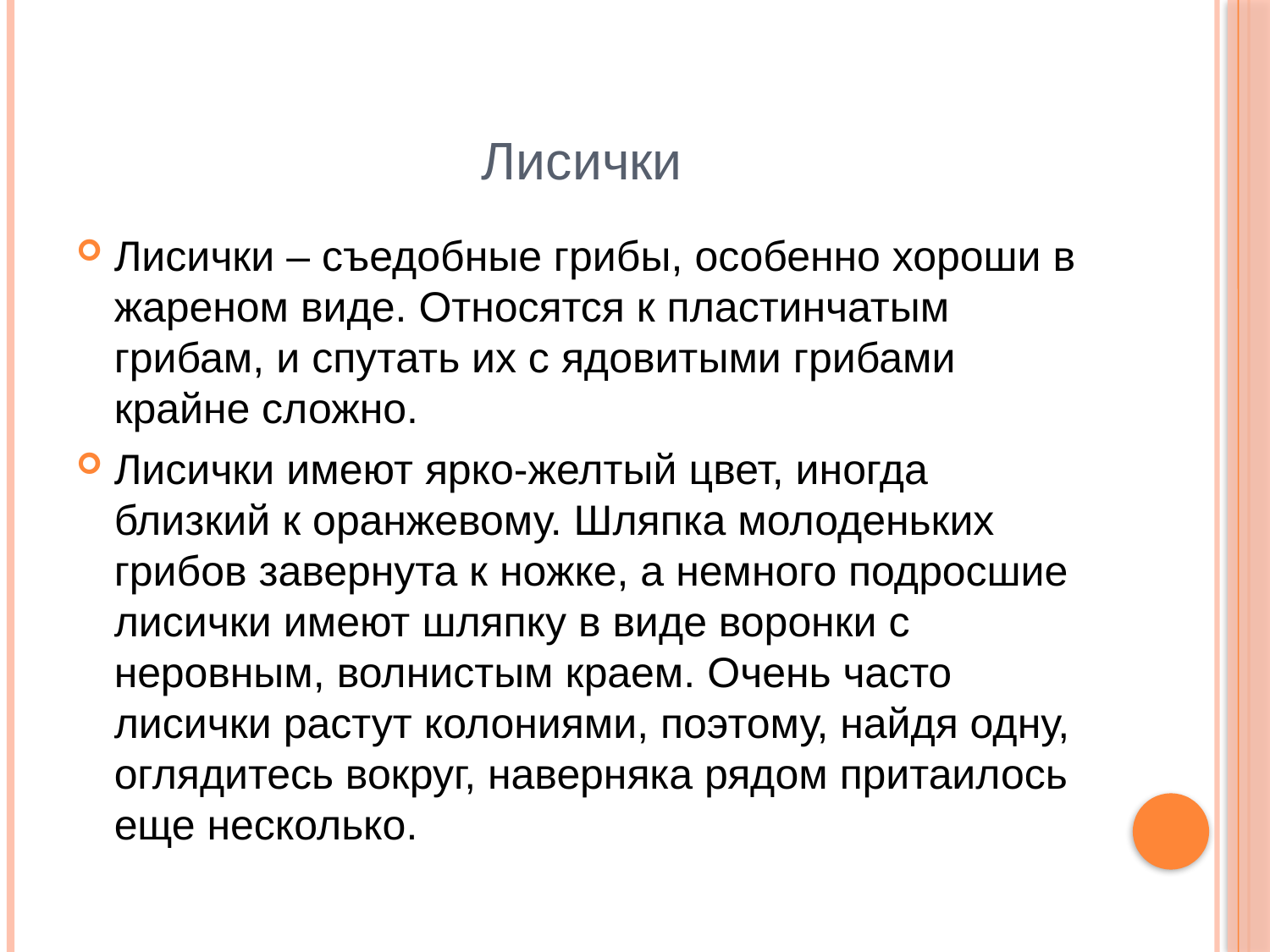

# Лисички
Лисички – съедобные грибы, особенно хороши в жареном виде. Относятся к пластинчатым грибам, и спутать их с ядовитыми грибами крайне сложно.
Лисички имеют ярко-желтый цвет, иногда близкий к оранжевому. Шляпка молоденьких грибов завернута к ножке, а немного подросшие лисички имеют шляпку в виде воронки с неровным, волнистым краем. Очень часто лисички растут колониями, поэтому, найдя одну, оглядитесь вокруг, наверняка рядом притаилось еще несколько.